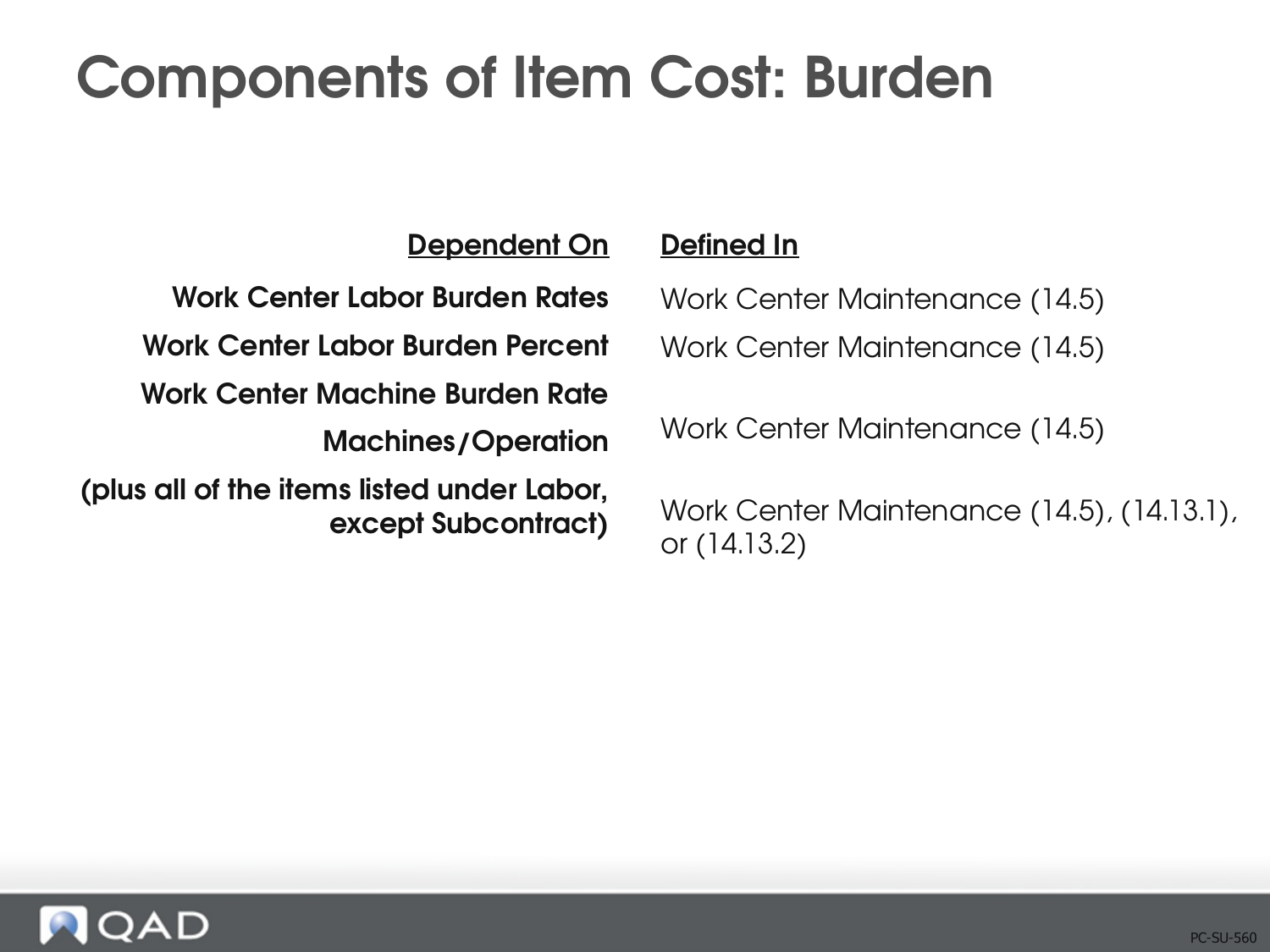

# Components of Item Cost: Burden
Dependent On
Defined In
Work Center Labor Burden Rates
Work Center Labor Burden Percent
Work Center Machine Burden Rate
Machines/Operation
(plus all of the items listed under Labor, except Subcontract)
Work Center Maintenance (14.5)
Work Center Maintenance (14.5)
Work Center Maintenance (14.5)
Work Center Maintenance (14.5), (14.13.1), or (14.13.2)
PC-SU-560